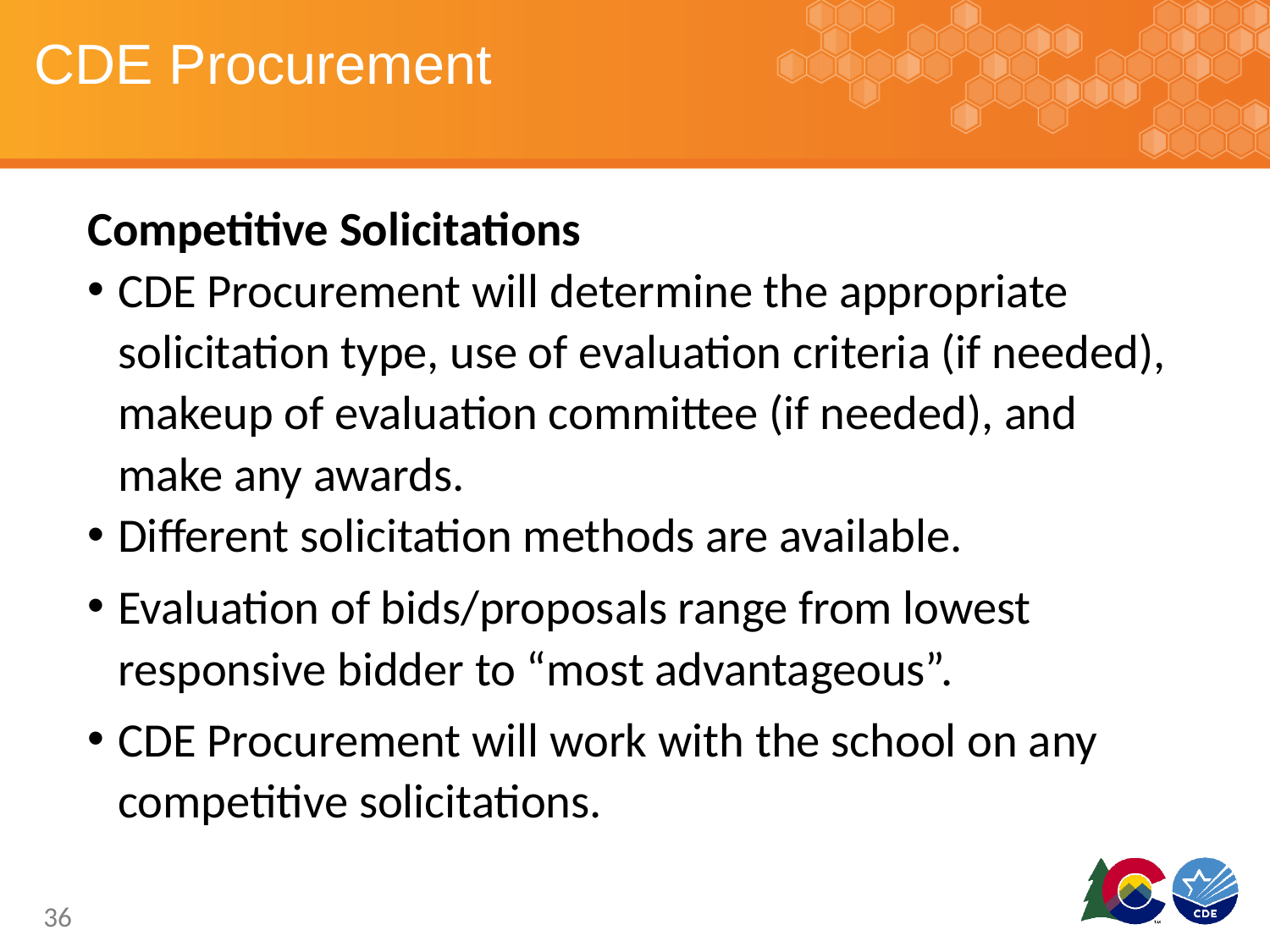

# CDE Procurement
Competitive Solicitations
CDE Procurement will determine the appropriate solicitation type, use of evaluation criteria (if needed), makeup of evaluation committee (if needed), and make any awards.
Different solicitation methods are available.
Evaluation of bids/proposals range from lowest responsive bidder to “most advantageous”.
CDE Procurement will work with the school on any competitive solicitations.

36